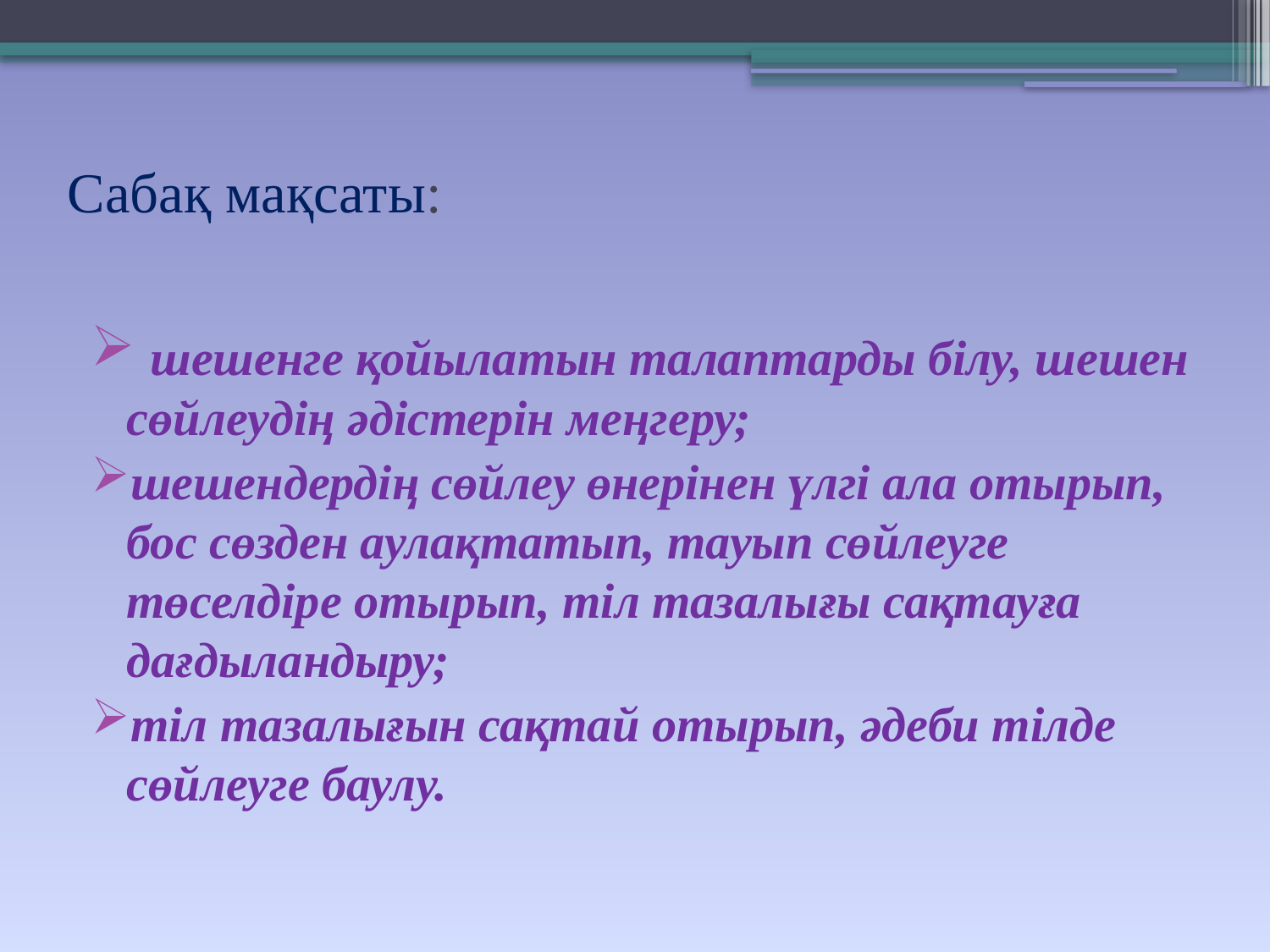

# Сабақ мақсаты:
 шешенге қойылатын талаптарды білу, шешен сөйлеудің әдістерін меңгеру;
шешендердің сөйлеу өнерінен үлгі ала отырып, бос сөзден аулақтатып, тауып сөйлеуге төселдіре отырып, тіл тазалығы сақтауға дағдыландыру;
тіл тазалығын сақтай отырып, әдеби тілде сөйлеуге баулу.